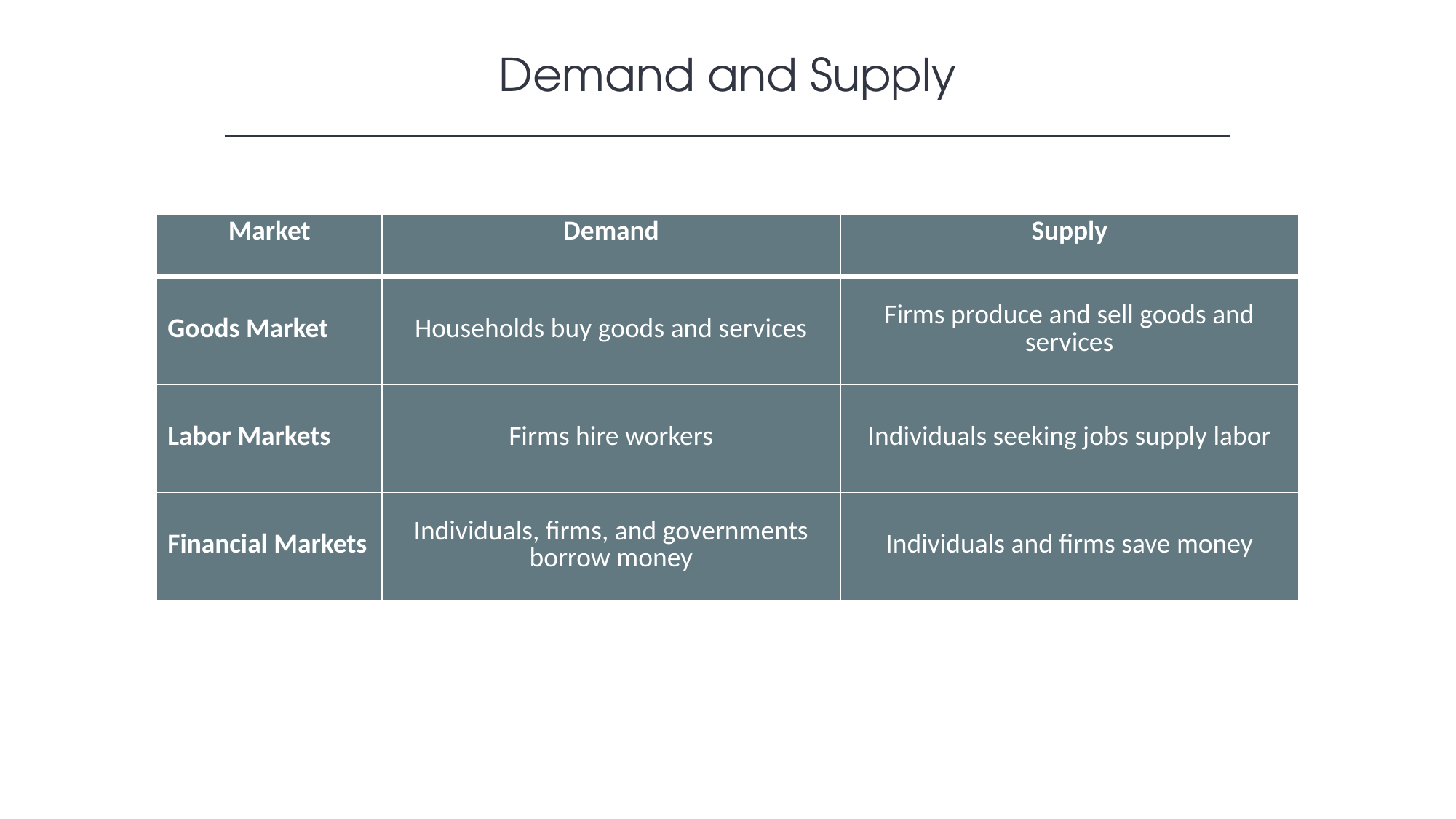

Demand and Supply
| Market | Demand | Supply |
| --- | --- | --- |
| Goods Market | Households buy goods and services | Firms produce and sell goods and services |
| Labor Markets | Firms hire workers | Individuals seeking jobs supply labor |
| Financial Markets | Individuals, firms, and governments borrow money | Individuals and firms save money |